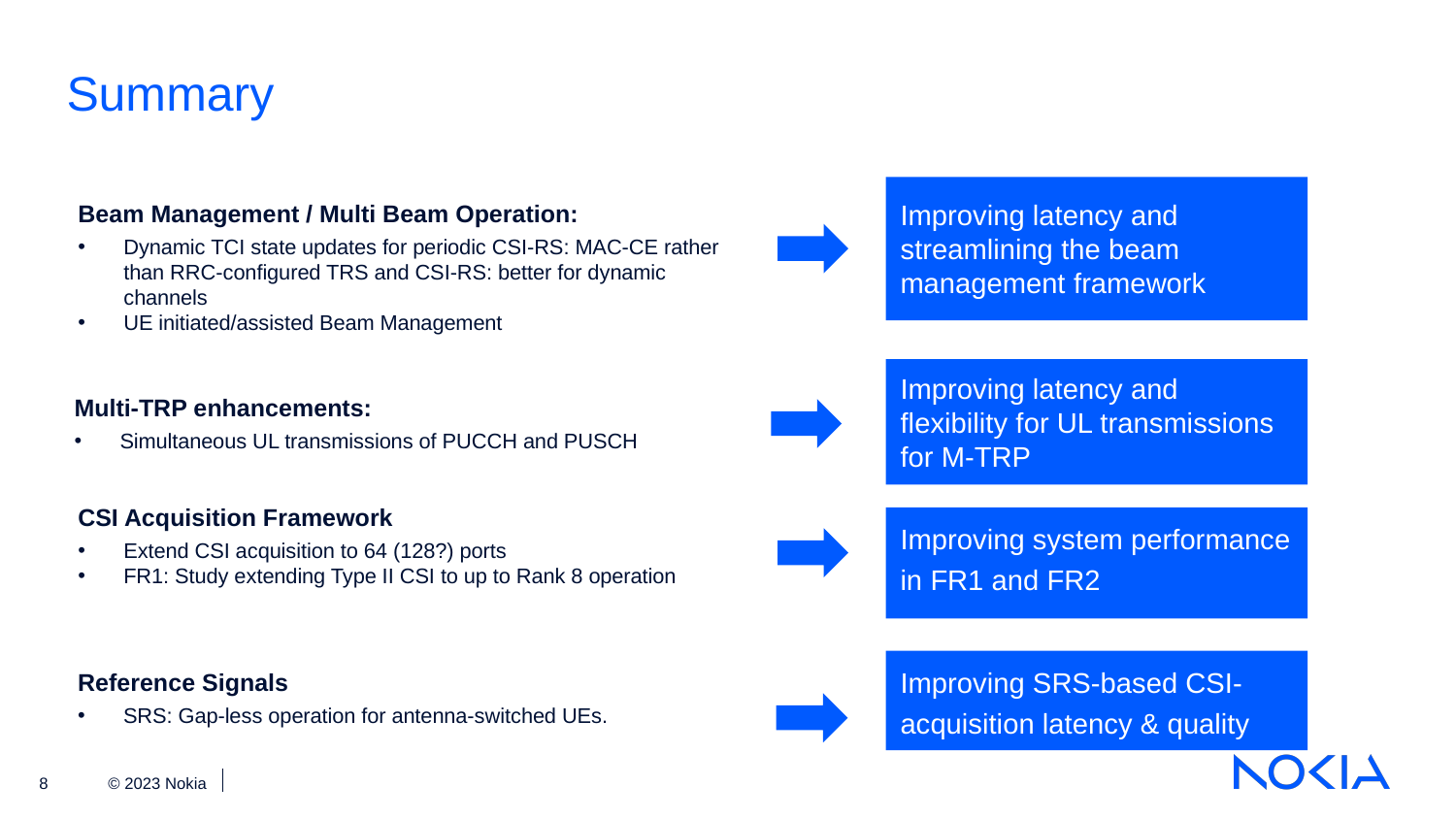

Summary

Improving latency and streamlining the beam management framework
Beam Management / Multi Beam Operation:
Dynamic TCI state updates for periodic CSI-RS: MAC-CE rather than RRC-configured TRS and CSI-RS: better for dynamic channels
UE initiated/assisted Beam Management

Improving latency and flexibility for UL transmissions for M-TRP
Multi-TRP enhancements:
Simultaneous UL transmissions of PUCCH and PUSCH

CSI Acquisition Framework
Extend CSI acquisition to 64 (128?) ports
FR1: Study extending Type II CSI to up to Rank 8 operation

Improving system performance in FR1 and FR2

Improving SRS-based CSI-acquisition latency & quality
Reference Signals
SRS: Gap-less operation for antenna-switched UEs.